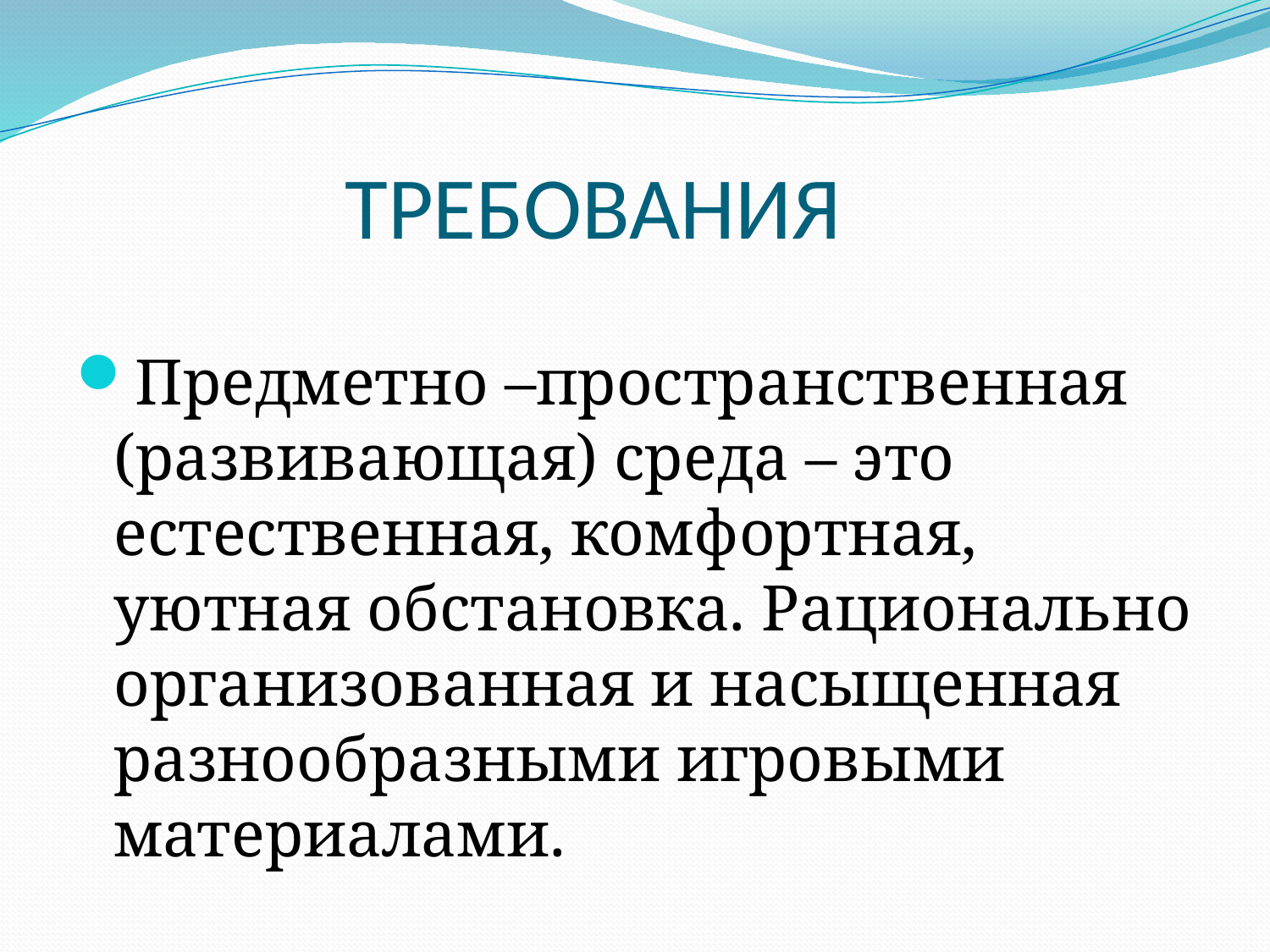

# ТРЕБОВАНИЯ

Предметно –пространственная (развивающая) среда – это естественная, комфортная, уютная обстановка. Рационально организованная и насыщенная разнообразными игровыми материалами.